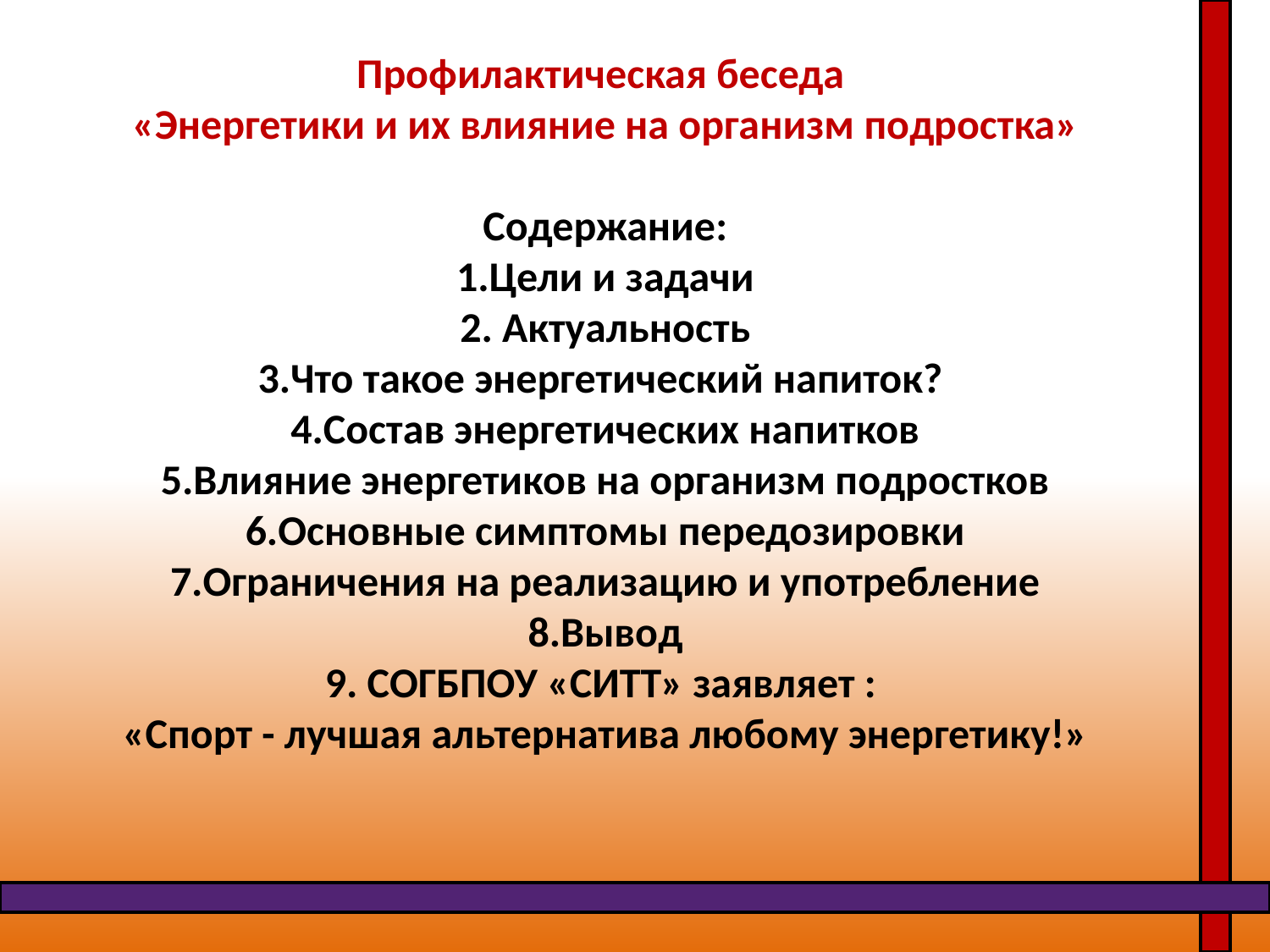

Профилактическая беседа
«Энергетики и их влияние на организм подростка»

Содержание:
1.Цели и задачи
2. Актуальность
3.Что такое энергетический напиток?
4.Состав энергетических напитков
5.Влияние энергетиков на организм подростков
6.Основные симптомы передозировки
7.Ограничения на реализацию и употребление
8.Вывод
9. СОГБПОУ «СИТТ» заявляет :
«Спорт - лучшая альтернатива любому энергетику!»